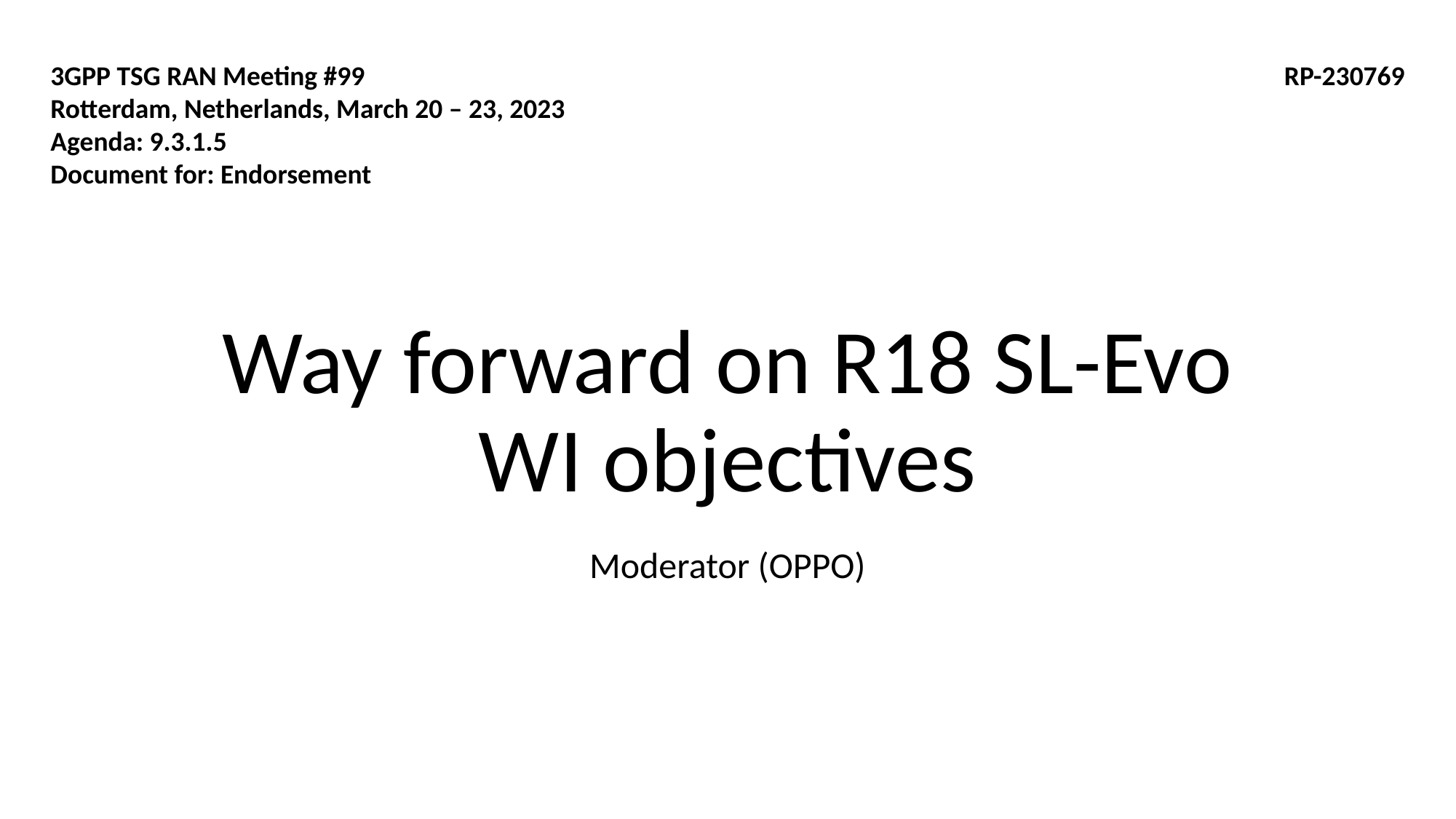

3GPP TSG RAN Meeting #99
Rotterdam, Netherlands, March 20 – 23, 2023
Agenda: 9.3.1.5
Document for: Endorsement
RP-230769
# Way forward on R18 SL-Evo WI objectives
Moderator (OPPO)